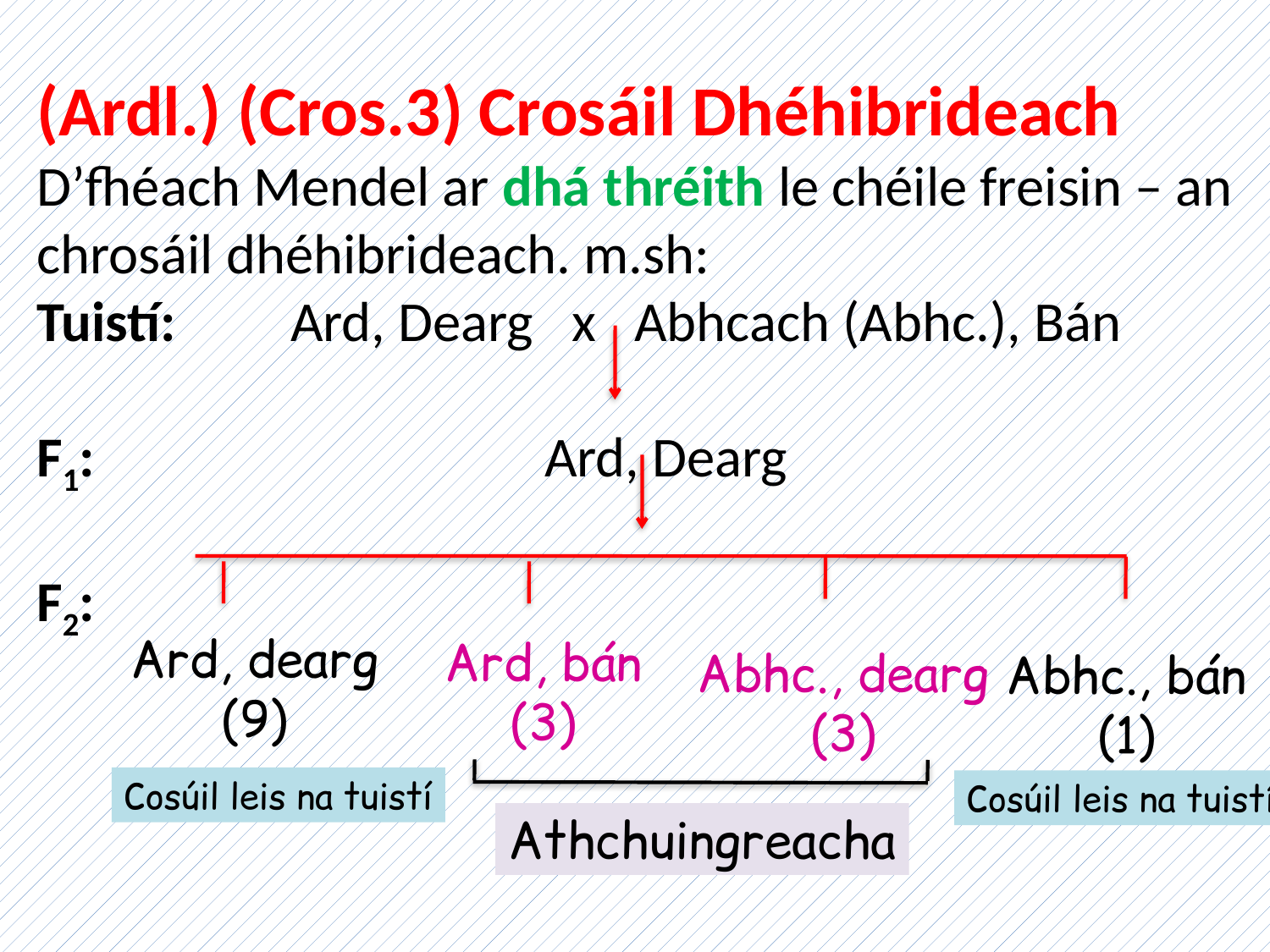

(Ardl.) (Cros.3) Crosáil Dhéhibrideach
D’fhéach Mendel ar dhá thréith le chéile freisin – an chrosáil dhéhibrideach. m.sh:
Tuistí:	Ard, Dearg   x   Abhcach (Abhc.), Bán

F1: 				Ard, Dearg

F2:

Ard, dearg
(9)
Ard, bán
(3)
Abhc., dearg
(3)
Abhc., bán
(1)
Cosúil leis na tuistí
Cosúil leis na tuistí
Athchuingreacha